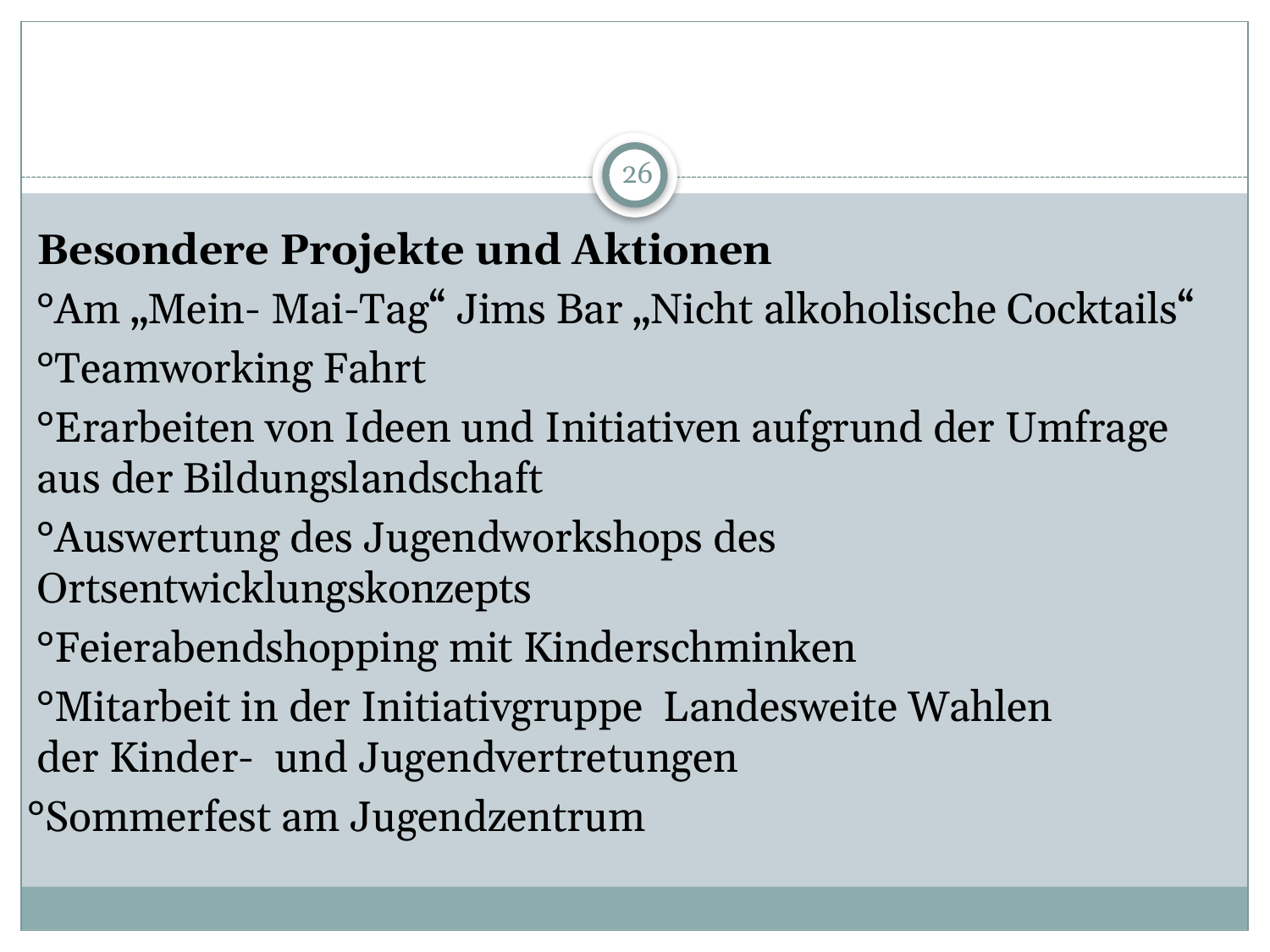

26
Besondere Projekte und Aktionen
°Am „Mein- Mai-Tag“ Jims Bar „Nicht alkoholische Cocktails“
°Teamworking Fahrt
°Erarbeiten von Ideen und Initiativen aufgrund der Umfrage aus der Bildungslandschaft
°Auswertung des Jugendworkshops des Ortsentwicklungskonzepts
°Feierabendshopping mit Kinderschminken
°Mitarbeit in der Initiativgruppe  Landesweite Wahlen 	der Kinder-  und Jugendvertretungen
°Sommerfest am Jugendzentrum